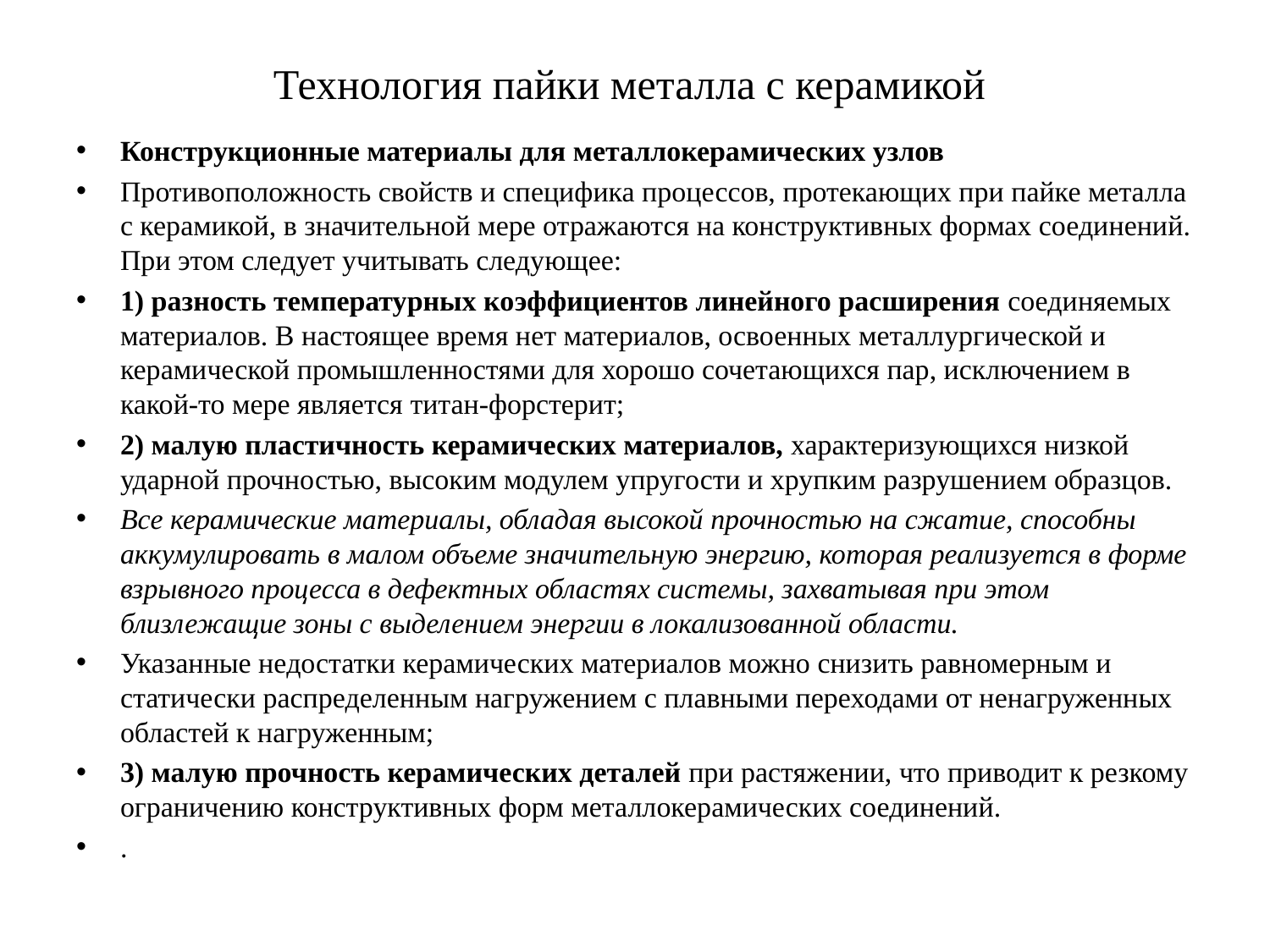

# Технология пайки металла с керамикой
Конструкционные материалы для металлокерамических узлов
Противоположность свойств и специфика процессов, протекающих при пайке металла с керамикой, в значительной мере отражаются на конструктивных формах соединений. При этом следует учитывать следующее:
1) разность температурных коэффициентов линейного расширения соединяемых материалов. В настоящее время нет материалов, освоенных металлургической и керамической промышленностями для хорошо сочетающихся пар, исключением в какой-то мере является титан-форстерит;
2) малую пластичность керамических материалов, характеризующихся низкой ударной прочностью, высоким модулем упругости и хрупким разрушением образцов.
Все керамические материалы, обладая высокой прочностью на сжатие, способны аккумулировать в малом объеме значительную энергию, которая реализуется в форме взрывного процесса в дефектных областях системы, захватывая при этом близлежащие зоны с выделением энергии в локализованной области.
Указанные недостатки керамических материалов можно снизить равномерным и статически распределенным нагружением с плавными переходами от ненагруженных областей к нагруженным;
3) малую прочность керамических деталей при растяжении, что приводит к резкому ограничению конструктивных форм металлокерамических соединений.
.